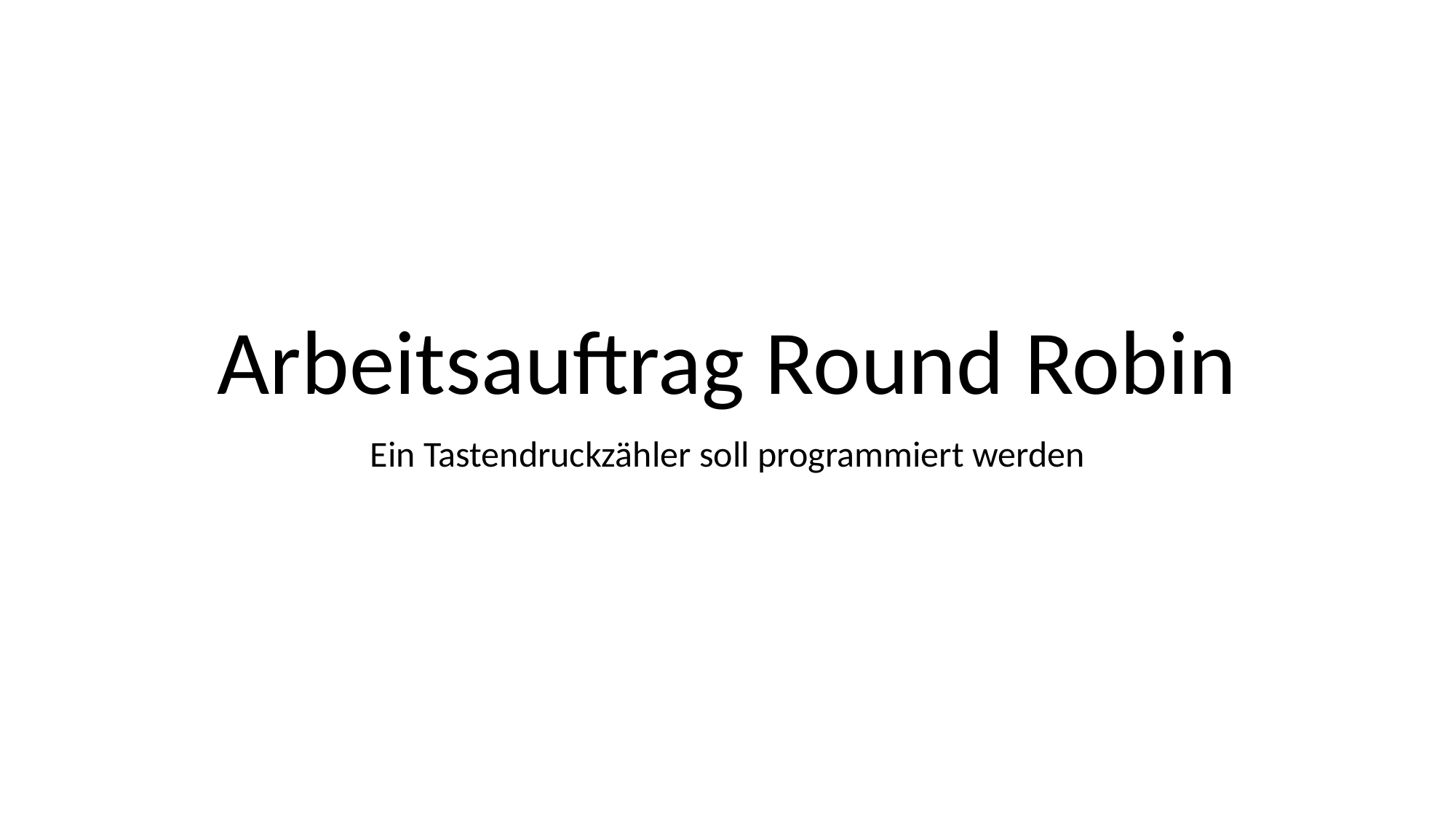

# Arbeitsauftrag Round Robin
Ein Tastendruckzähler soll programmiert werden